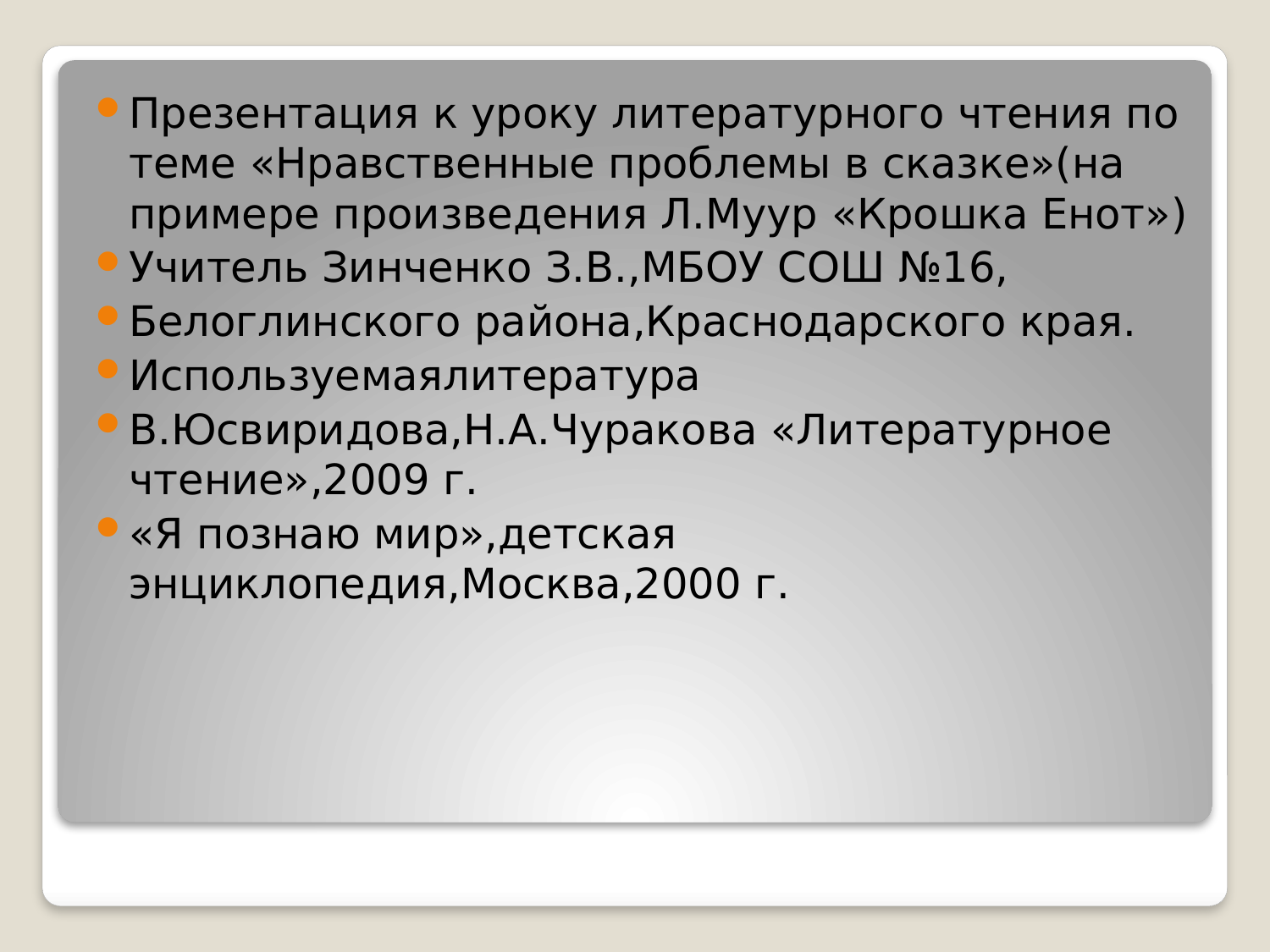

Презентация к уроку литературного чтения по теме «Нравственные проблемы в сказке»(на примере произведения Л.Муур «Крошка Енот»)
Учитель Зинченко З.В.,МБОУ СОШ №16,
Белоглинского района,Краснодарского края.
Используемаялитература
В.Юсвиридова,Н.А.Чуракова «Литературное чтение»,2009 г.
«Я познаю мир»,детская энциклопедия,Москва,2000 г.
#